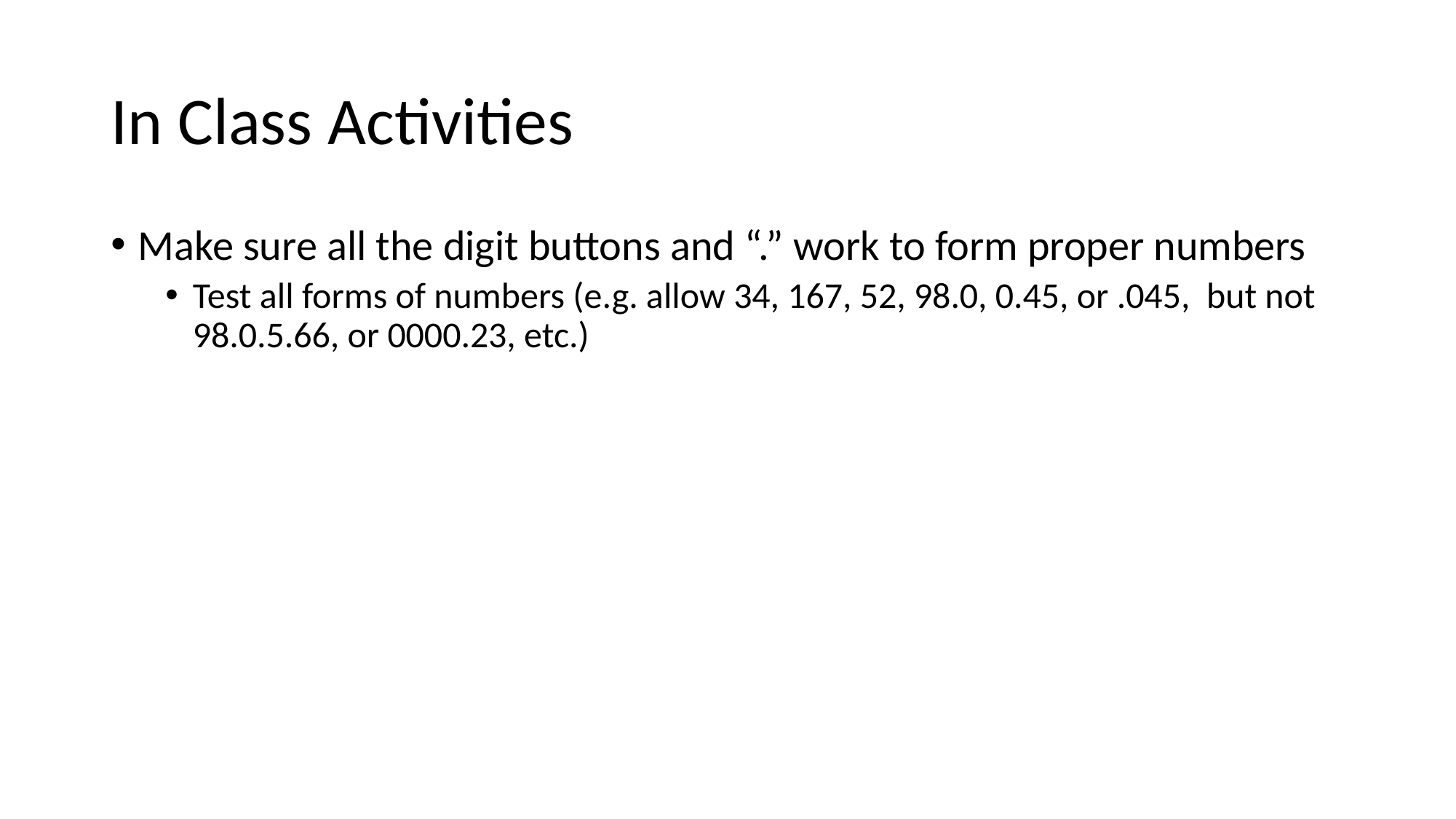

# In Class Activities
Make sure all the digit buttons and “.” work to form proper numbers
Test all forms of numbers (e.g. allow 34, 167, 52, 98.0, 0.45, or .045,  but not 98.0.5.66, or 0000.23, etc.)